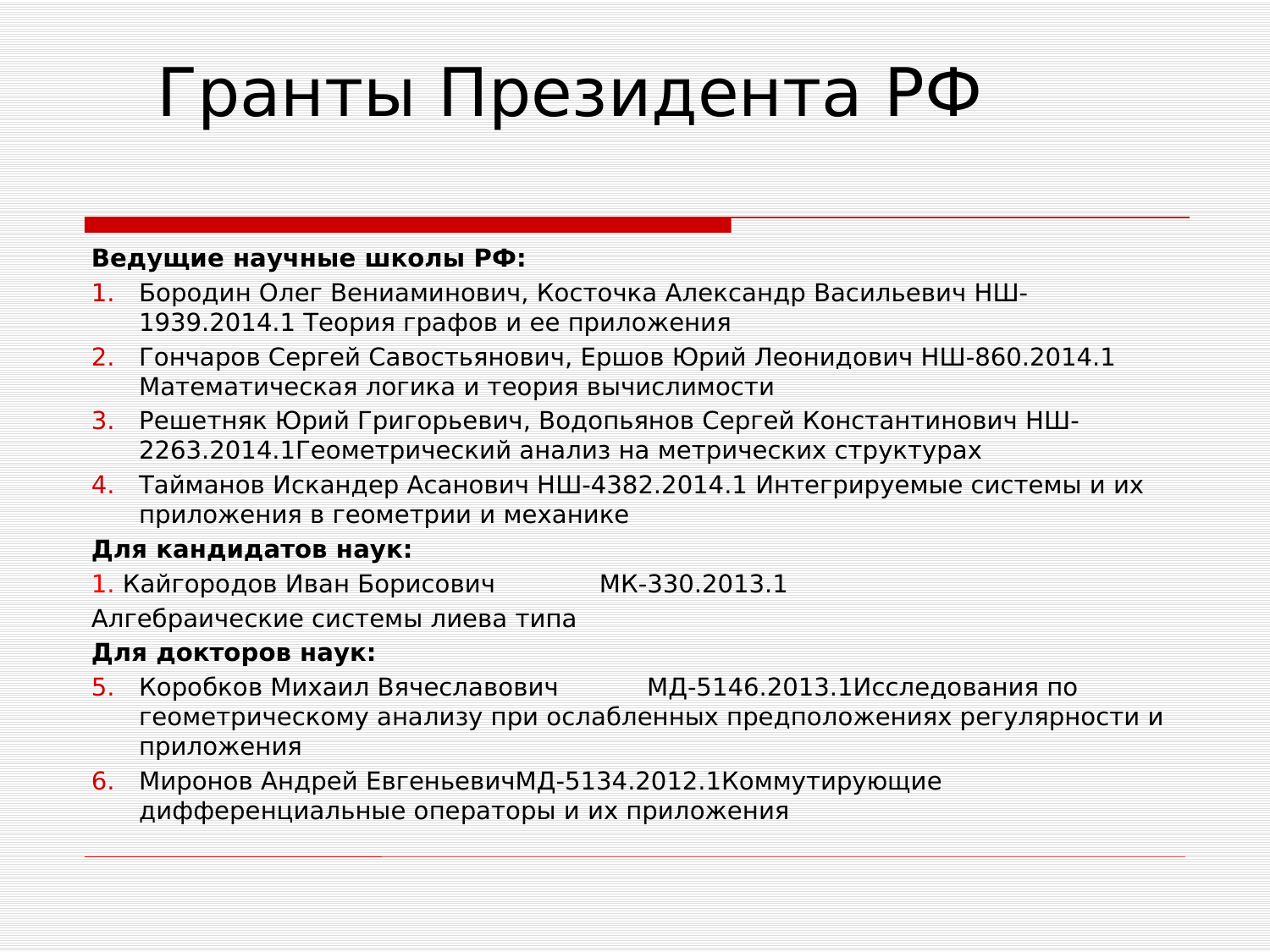

# Гранты Президента РФ
Ведущие научные школы РФ:
Бородин Олег Вениаминович, Косточка Александр Васильевич НШ-1939.2014.1 Теория графов и ее приложения
Гончаров Сергей Савостьянович, Ершов Юрий Леонидович НШ-860.2014.1 Математическая логика и теория вычислимости
Решетняк Юрий Григорьевич, Водопьянов Сергей Константинович НШ-2263.2014.1Геометрический анализ на метрических структурах
Тайманов Искандер Асанович НШ-4382.2014.1 Интегрируемые системы и их приложения в геометрии и механике
Для кандидатов наук:
1. Кайгородов Иван Борисович	МК-330.2013.1
Алгебраические системы лиева типа
Для докторов наук:
Коробков Михаил Вячеславович	МД-5146.2013.1Исследования по геометрическому анализу при ослабленных предположениях регулярности и приложения
Миронов Андрей ЕвгеньевичМД-5134.2012.1Коммутирующие дифференциальные операторы и их приложения